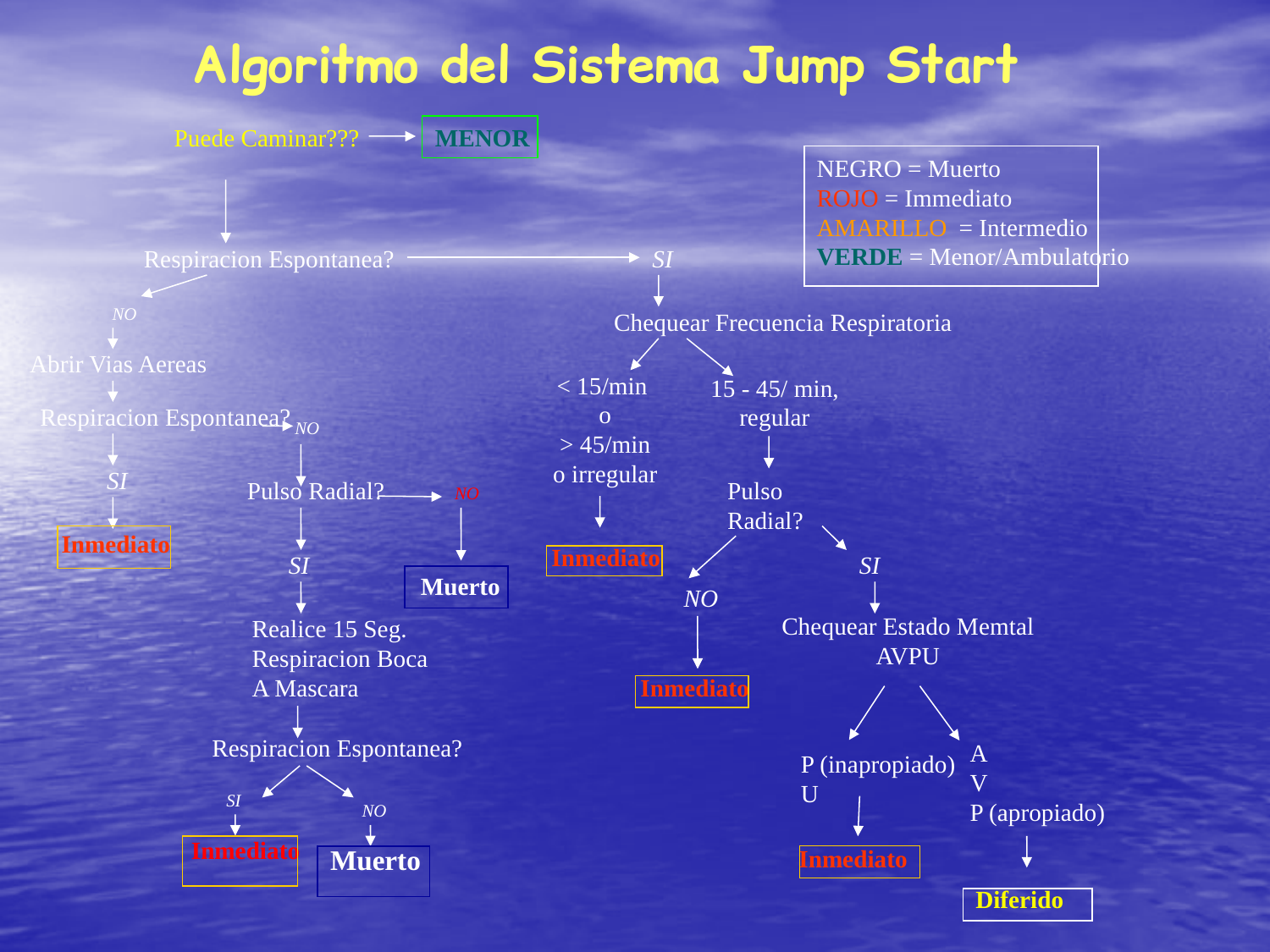

Algoritmo del Sistema Jump Start
Puede Caminar???
MENOR

NEGRO = Muerto
ROJO = Immediato
AMARILLO  = Intermedio
VERDE = Menor/Ambulatorio

Respiracion Espontanea?
SI

NO
Chequear Frecuencia Respiratoria

Abrir Vias Aereas
< 15/min
o
> 45/min
o irregular
15 - 45/ min,
regular

Respiracion Espontanea?
NO

SI
Pulso Radial?
Pulso
Radial?
NO

Inmediato

Inmediato

SI
SI

Muerto

NO

Chequear Estado Memtal
AVPU
Realice 15 Seg.
Respiracion Boca
A Mascara

Inmediato

Respiracion Espontanea?
A
V
P (apropiado)
P (inapropiado)
U

SI
Inmediato
NO
Muerto

Inmediato

Diferido